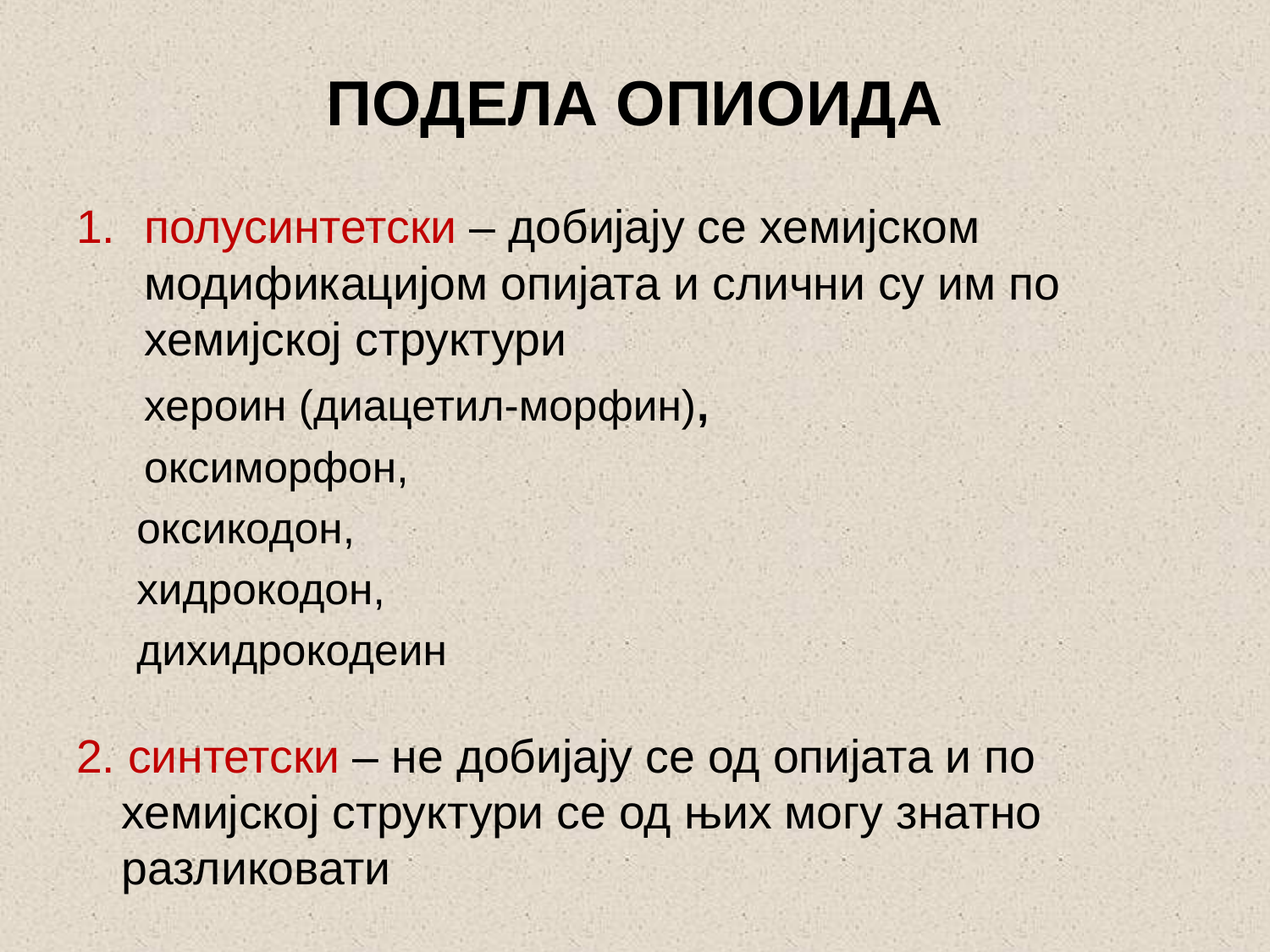

# ПОДЕЛА ОПИОИДА
полусинтетски – добијају се хемијском модификацијом опијата и слични су им по хемијској структури
		хероин (диацетил-морфин),
		оксиморфон,
		оксикодон,
		хидрокодон,
		дихидрокодеин

2. синтетски – не добијају се од опијата и по хемијској структури се од њих могу знатно разликовати